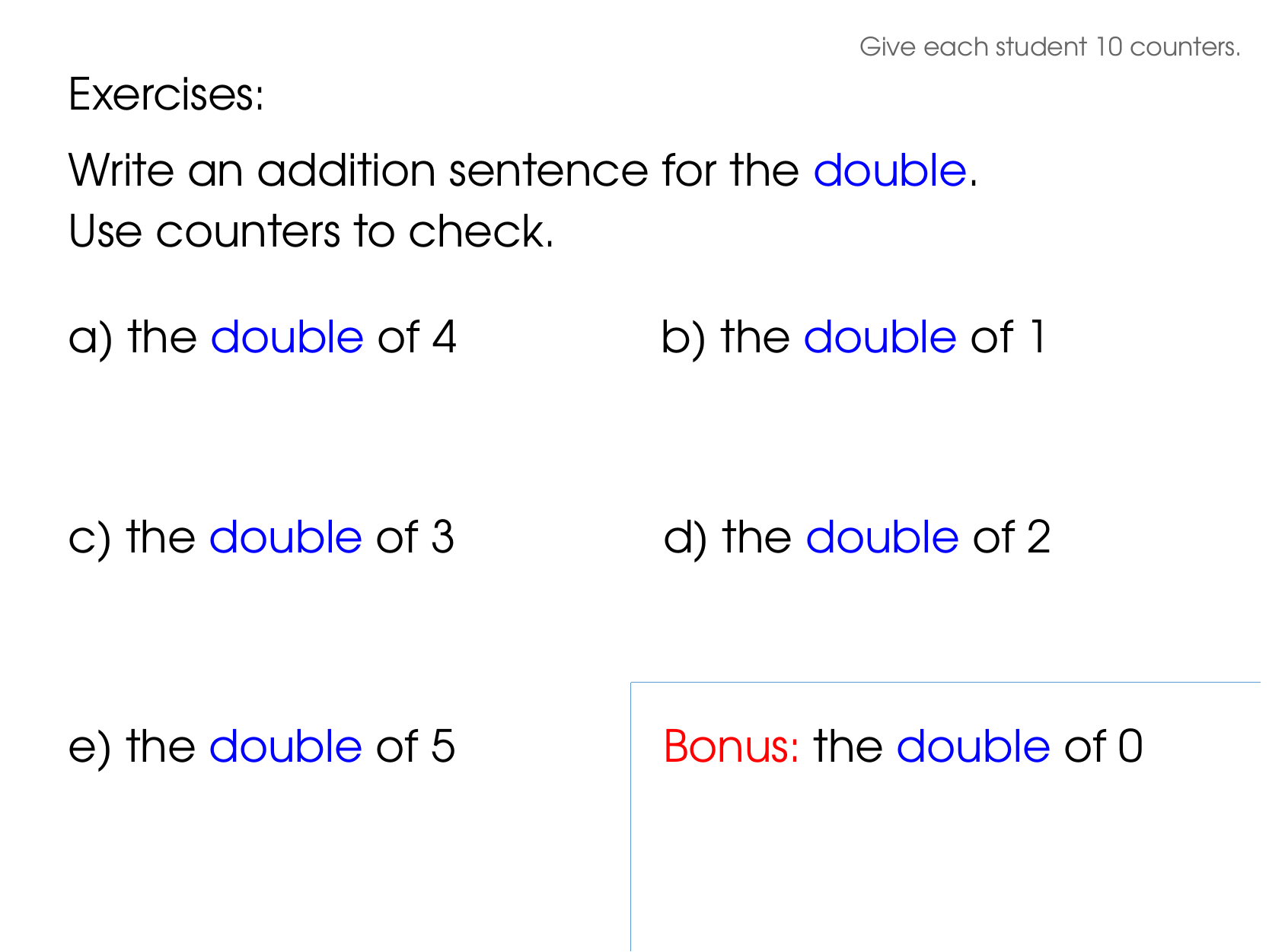

Give each student 10 counters.
Exercises:
Write an addition sentence for the double. Use counters to check.
a) the double of 4
b) the double of 1
c) the double of 3
d) the double of 2
e) the double of 5
Bonus: the double of 0